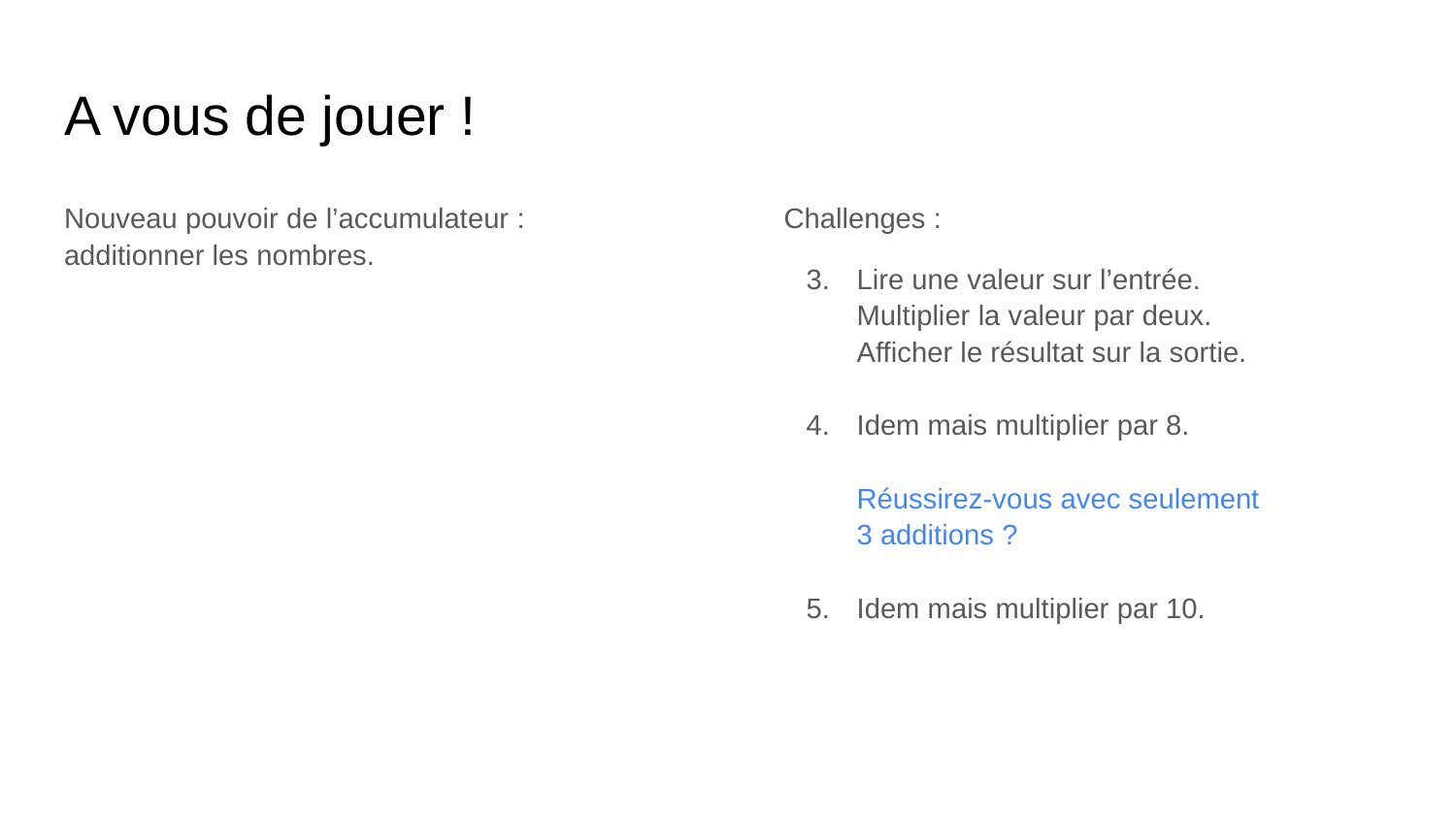

# A vous de jouer !
Nouveau pouvoir de l’accumulateur :
additionner les nombres.
Challenges :
Lire une valeur sur l’entrée.
Multiplier la valeur par deux.
Afficher le résultat sur la sortie.
Idem mais multiplier par 8.
Réussirez-vous avec seulement
3 additions ?
Idem mais multiplier par 10.